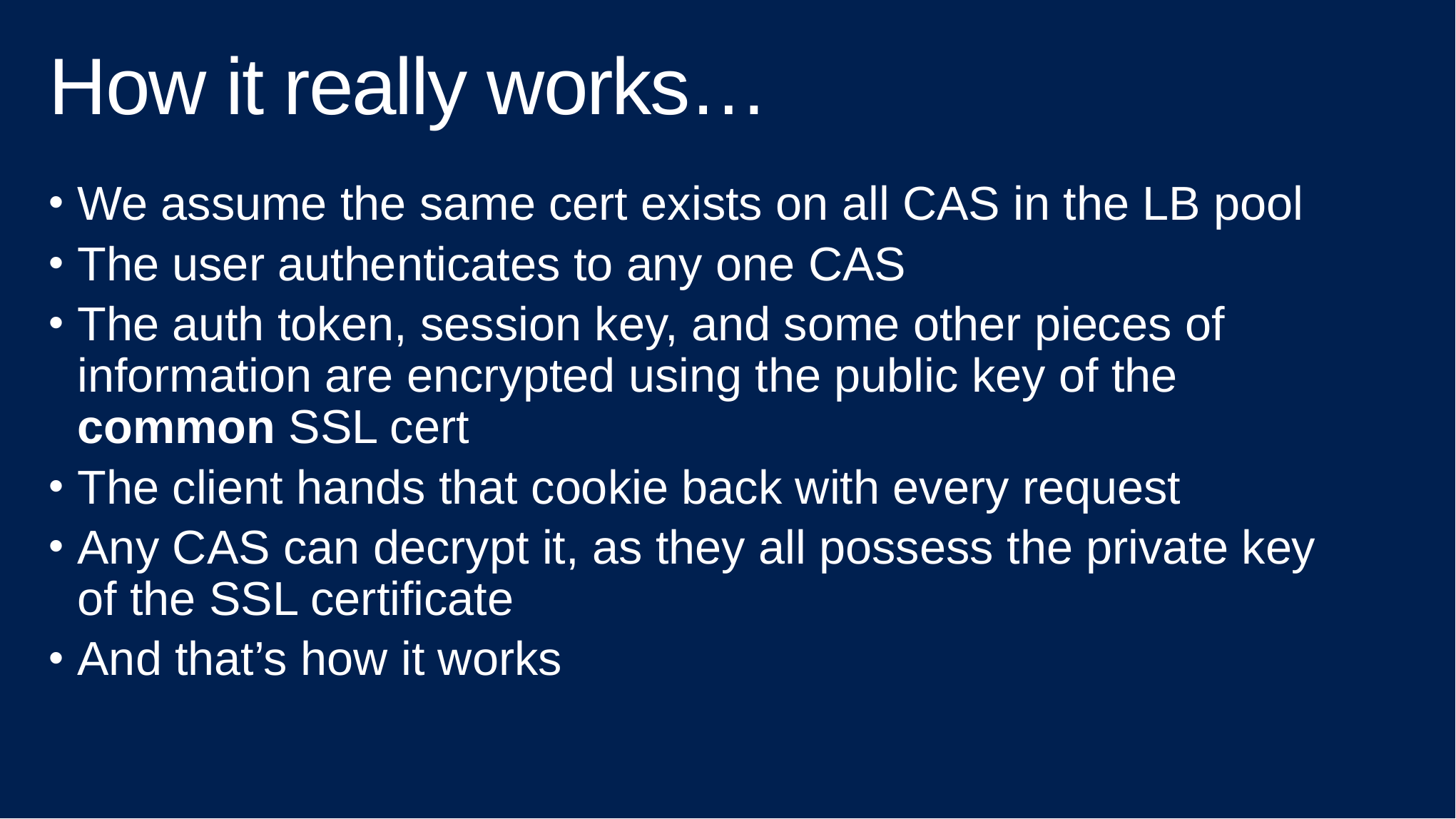

# How it really works…
We assume the same cert exists on all CAS in the LB pool
The user authenticates to any one CAS
The auth token, session key, and some other pieces of information are encrypted using the public key of the common SSL cert
The client hands that cookie back with every request
Any CAS can decrypt it, as they all possess the private key
of the SSL certificate
And that’s how it works